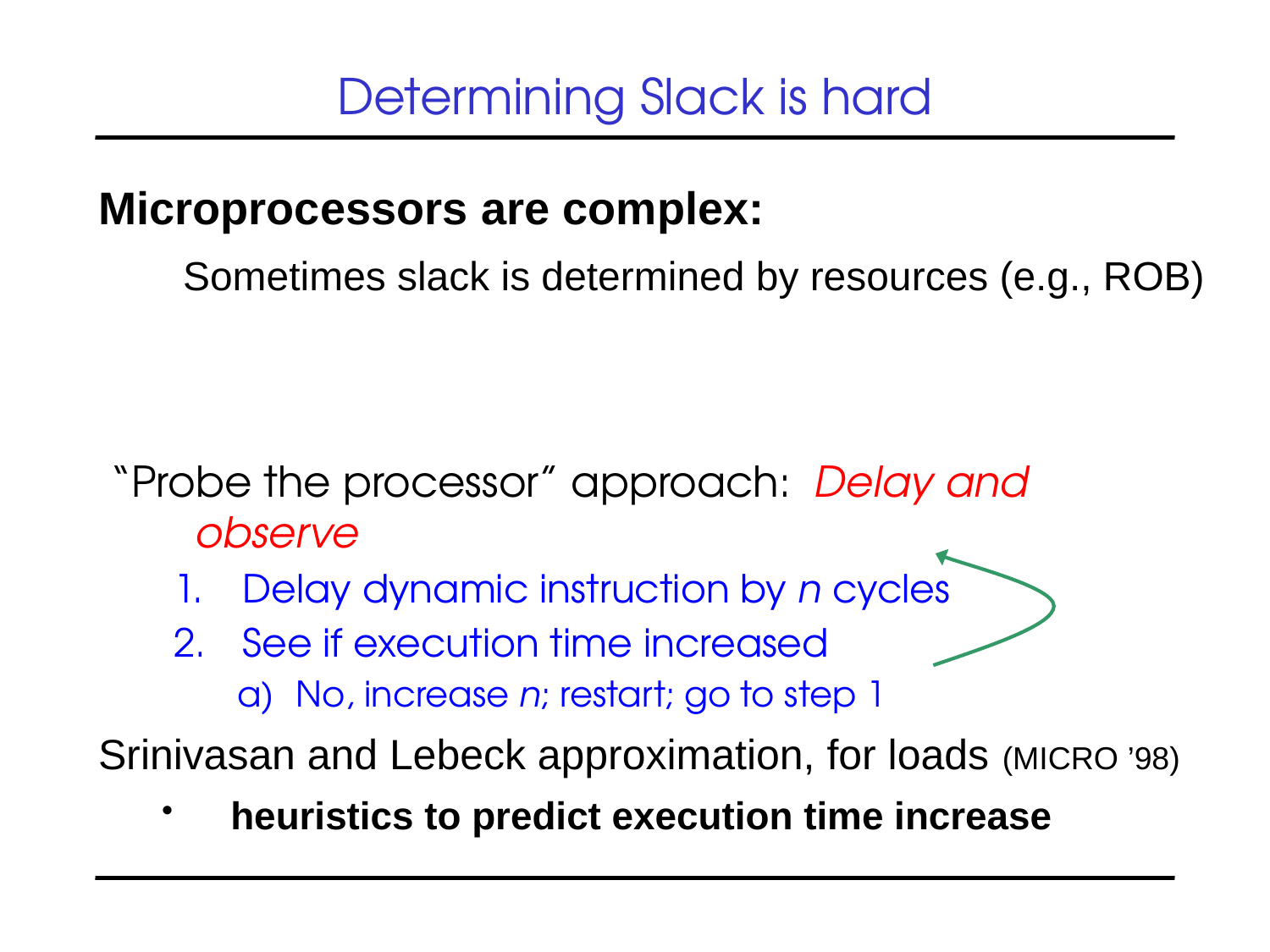

# Determining Slack is hard
Microprocessors are complex:
	Sometimes slack is determined by resources (e.g., ROB)
“Probe the processor” approach:  Delay and observe
Delay dynamic instruction by n cycles
See if execution time increased
No, increase n; restart; go to step 1

Srinivasan and Lebeck approximation, for loads (MICRO ’98)
heuristics to predict execution time increase